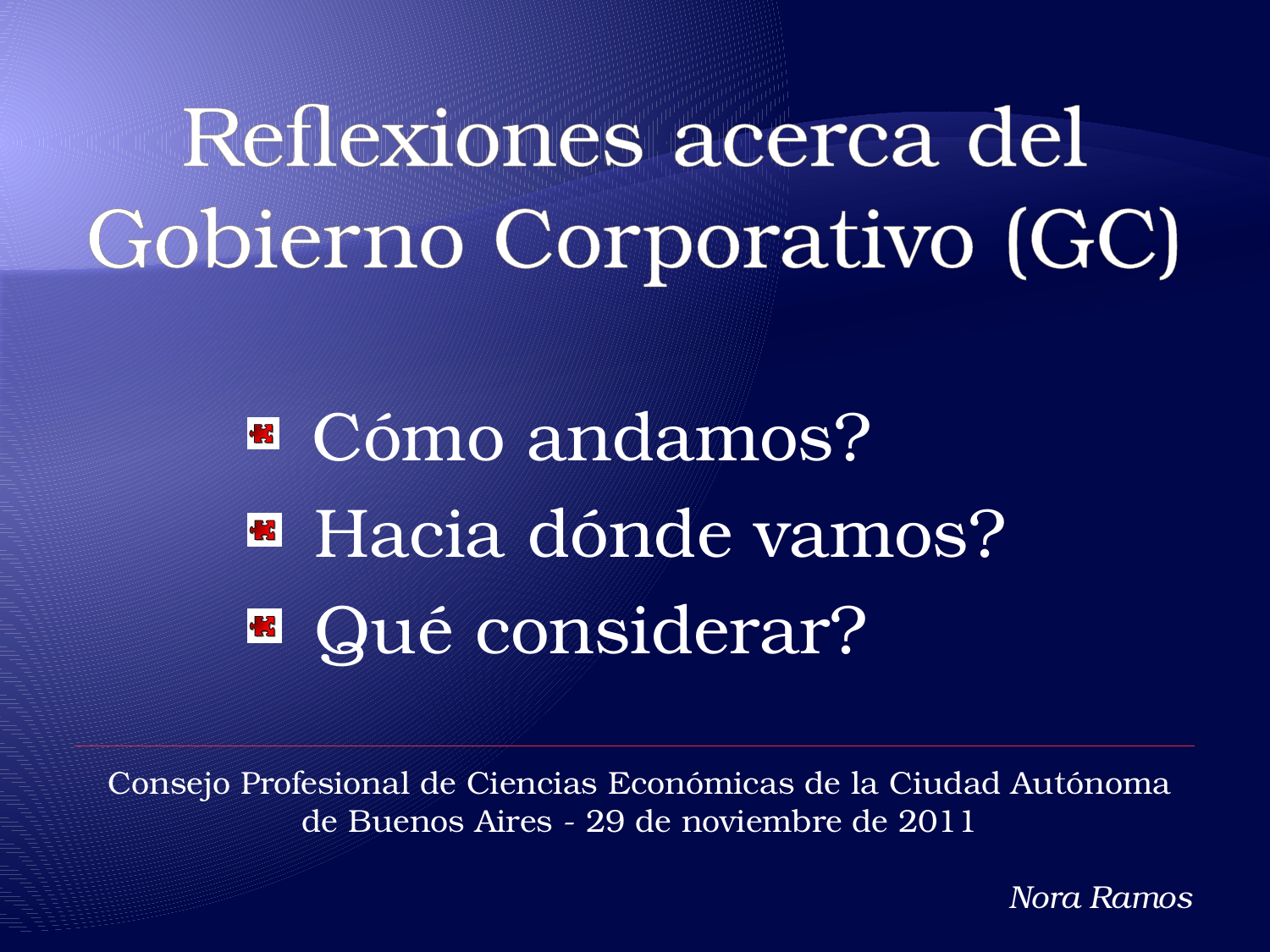

# Reflexiones acerca del Gobierno Corporativo (GC)
 Cómo andamos?
 Hacia dónde vamos?
 Qué considerar?
Consejo Profesional de Ciencias Económicas de la Ciudad Autónoma de Buenos Aires - 29 de noviembre de 2011

Nora Ramos